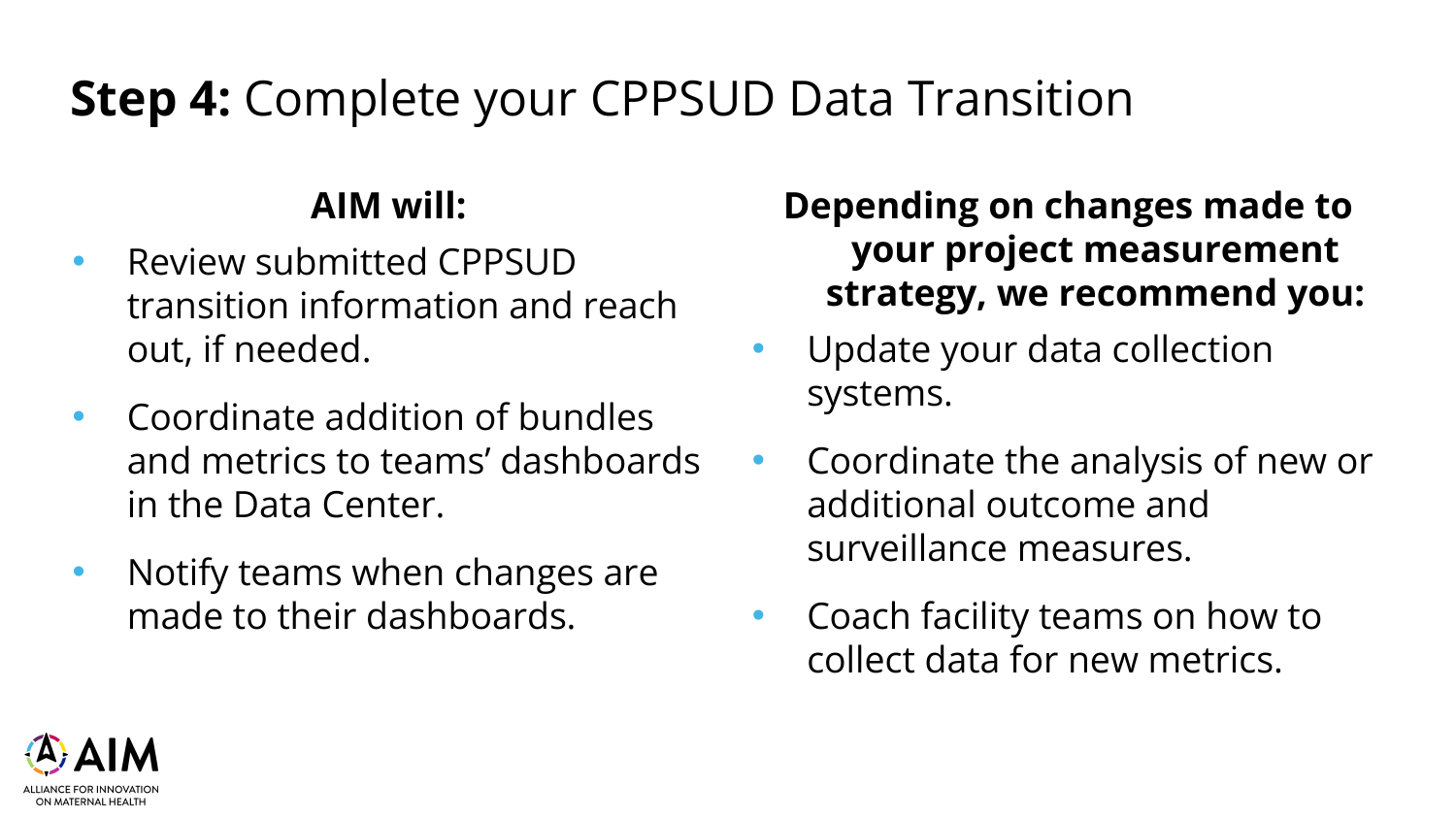

# Step 4: Complete your CPPSUD Data Transition
AIM will:
Review submitted CPPSUD transition information and reach out, if needed.
Coordinate addition of bundles and metrics to teams’ dashboards in the Data Center.
Notify teams when changes are made to their dashboards.
Depending on changes made to your project measurement strategy, we recommend you:
Update your data collection systems.
Coordinate the analysis of new or additional outcome and surveillance measures.
Coach facility teams on how to collect data for new metrics.